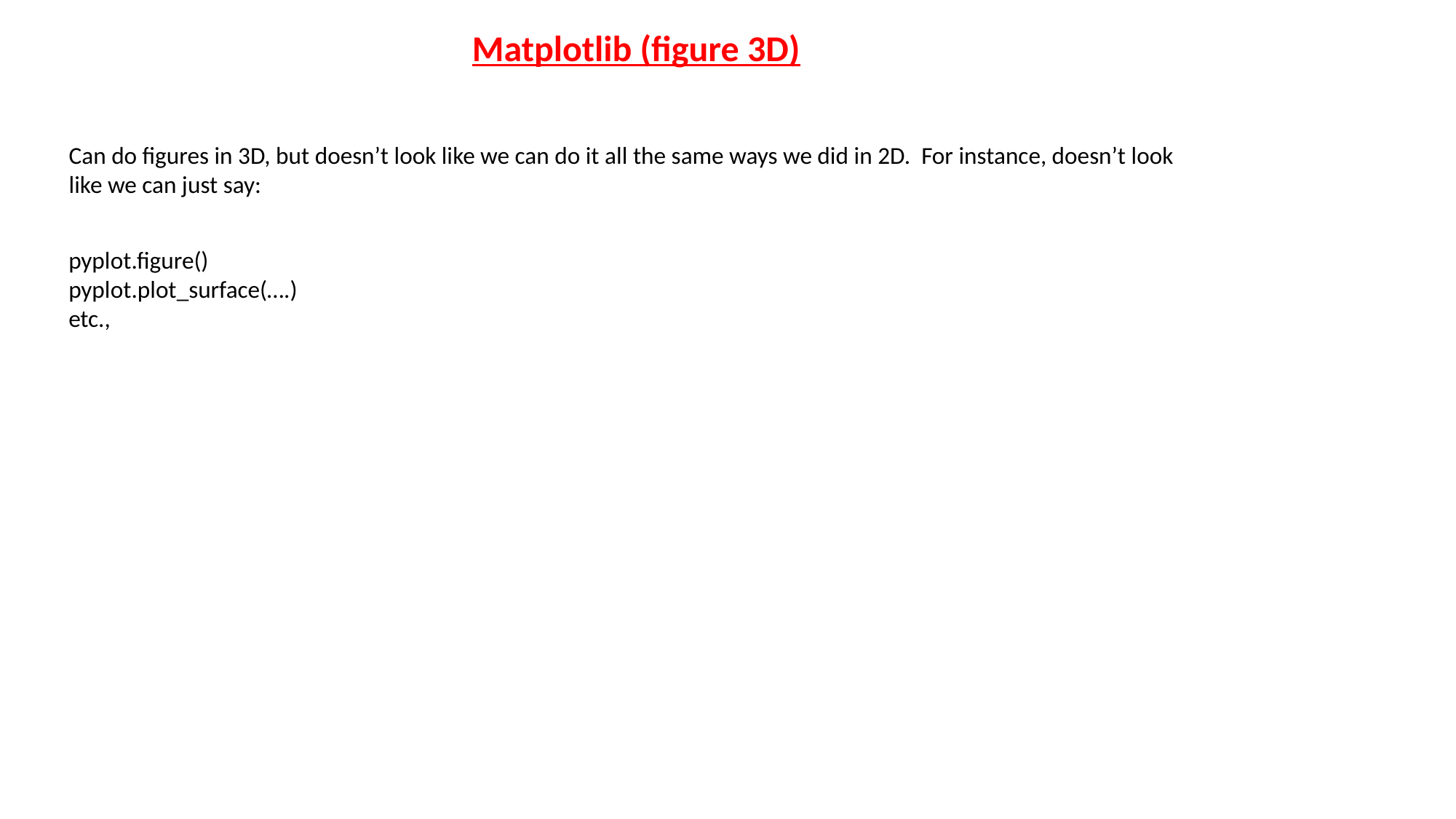

Matplotlib (figure 3D)
Can do figures in 3D, but doesn’t look like we can do it all the same ways we did in 2D.  For instance, doesn’t look like we can just say:
pyplot.figure()
pyplot.plot_surface(….)
etc.,